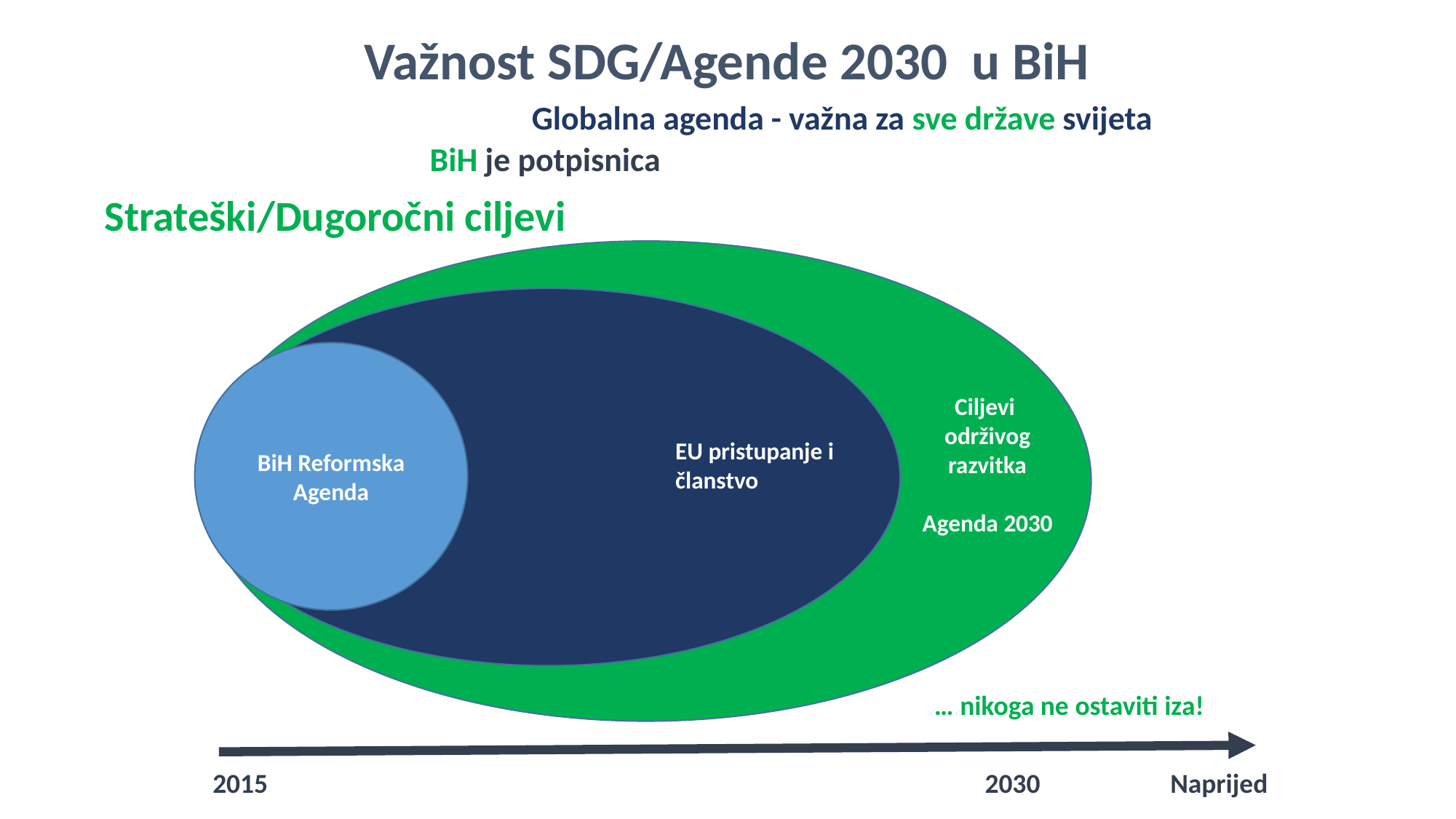

Važnost SDG/Agende 2030  u BiH
Globalna agenda - važna za sve države svijeta

BiH je potpisnica
Strateški/Dugoročni ciljevi

BiH Reformska Agenda
Ciljevi
održivog
razvitka

Agenda 2030
EU pristupanje i
članstvo
… nikoga ne ostaviti iza!
2015
2030
Naprijed